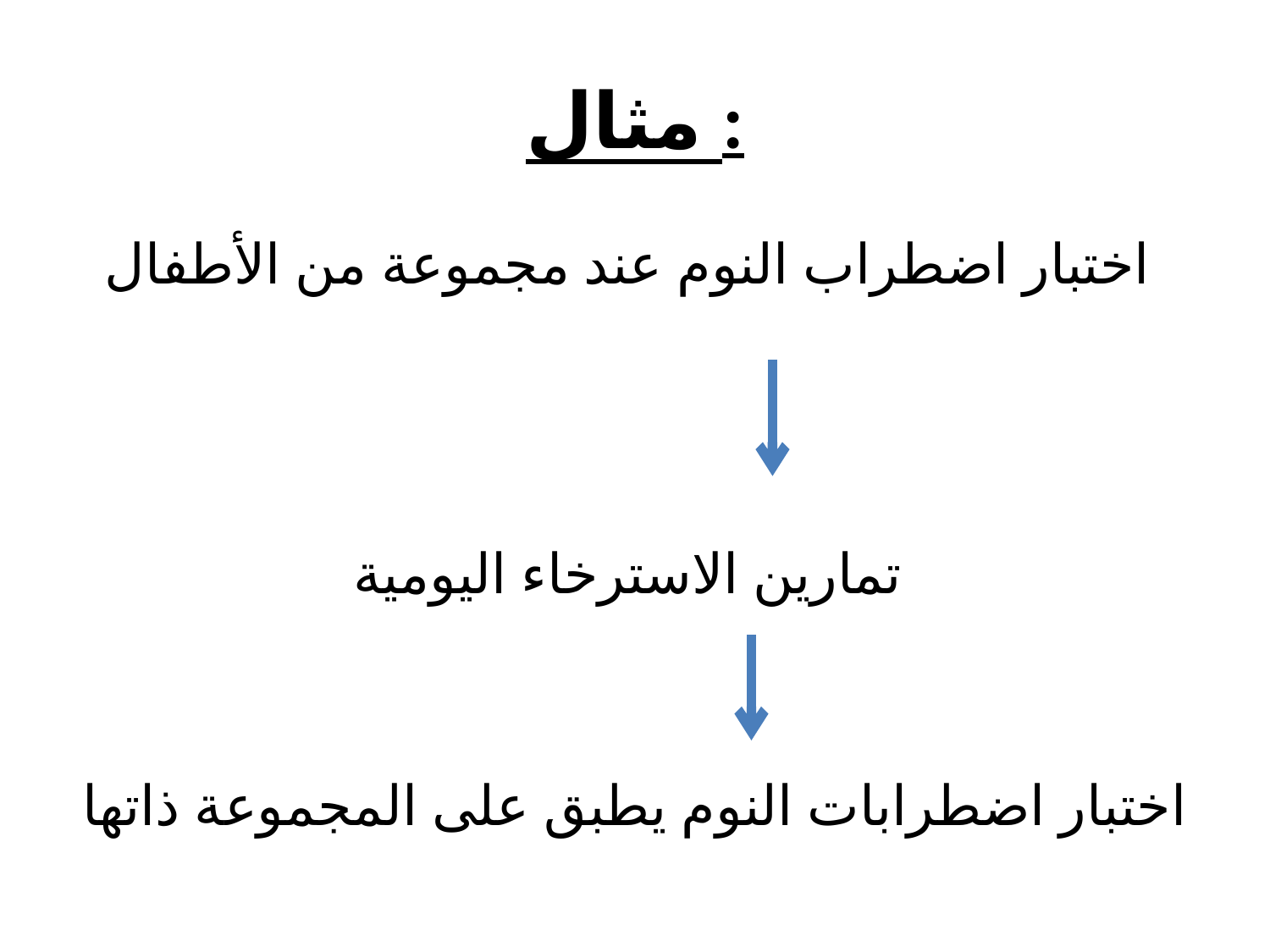

# مثال :
اختبار اضطراب النوم عند مجموعة من الأطفال

تمارين الاسترخاء اليومية

اختبار اضطرابات النوم يطبق على المجموعة ذاتها